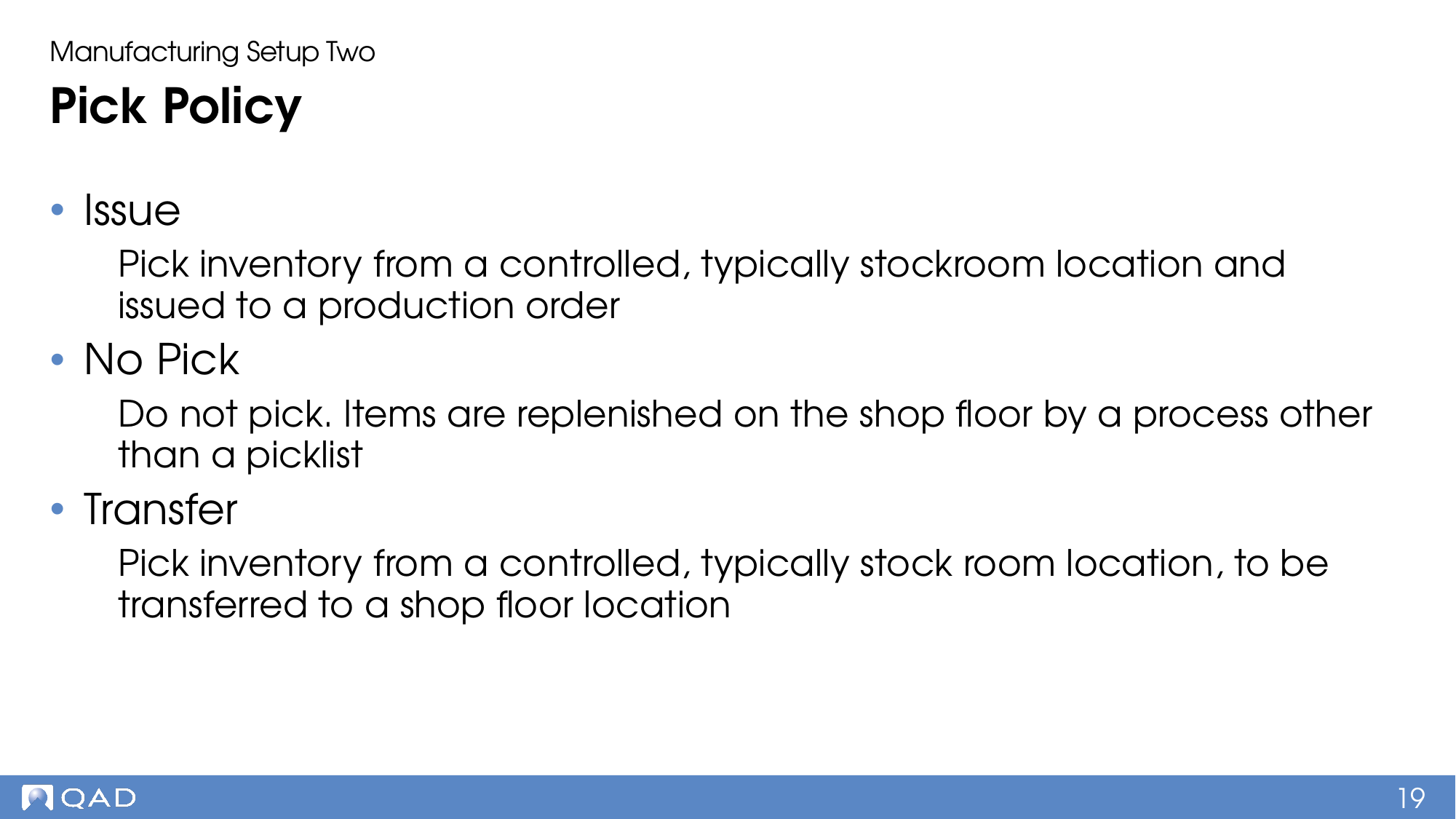

Manufacturing Setup Two
# Pick Policy
Issue
Pick inventory from a controlled, typically stockroom location and issued to a production order
No Pick
Do not pick. Items are replenished on the shop floor by a process other than a picklist
Transfer
Pick inventory from a controlled, typically stock room location, to be transferred to a shop floor location
19